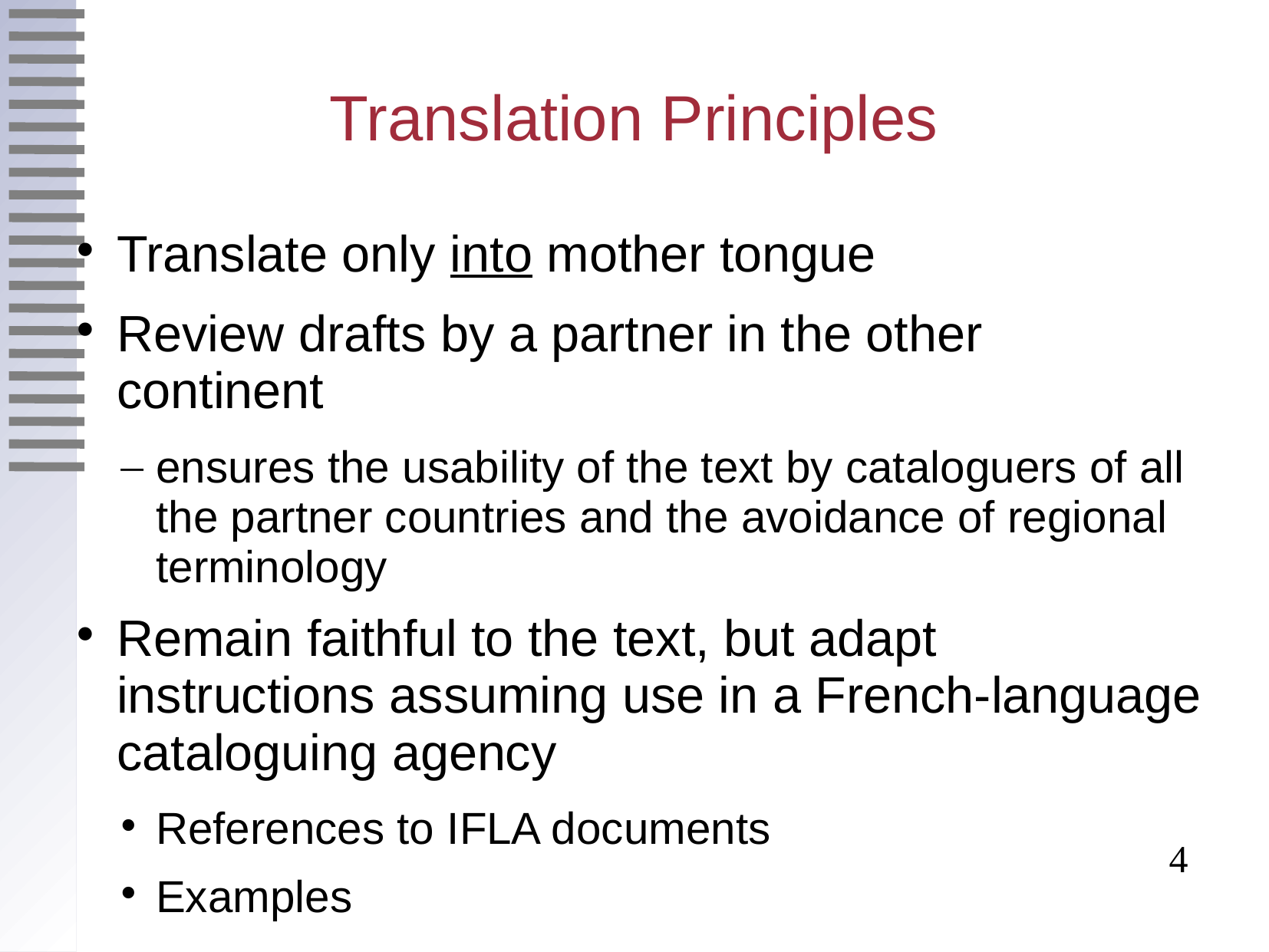

# Translation Principles
Translate only into mother tongue
Review drafts by a partner in the other continent
ensures the usability of the text by cataloguers of all the partner countries and the avoidance of regional terminology
Remain faithful to the text, but adapt instructions assuming use in a French-language cataloguing agency
References to IFLA documents
Examples